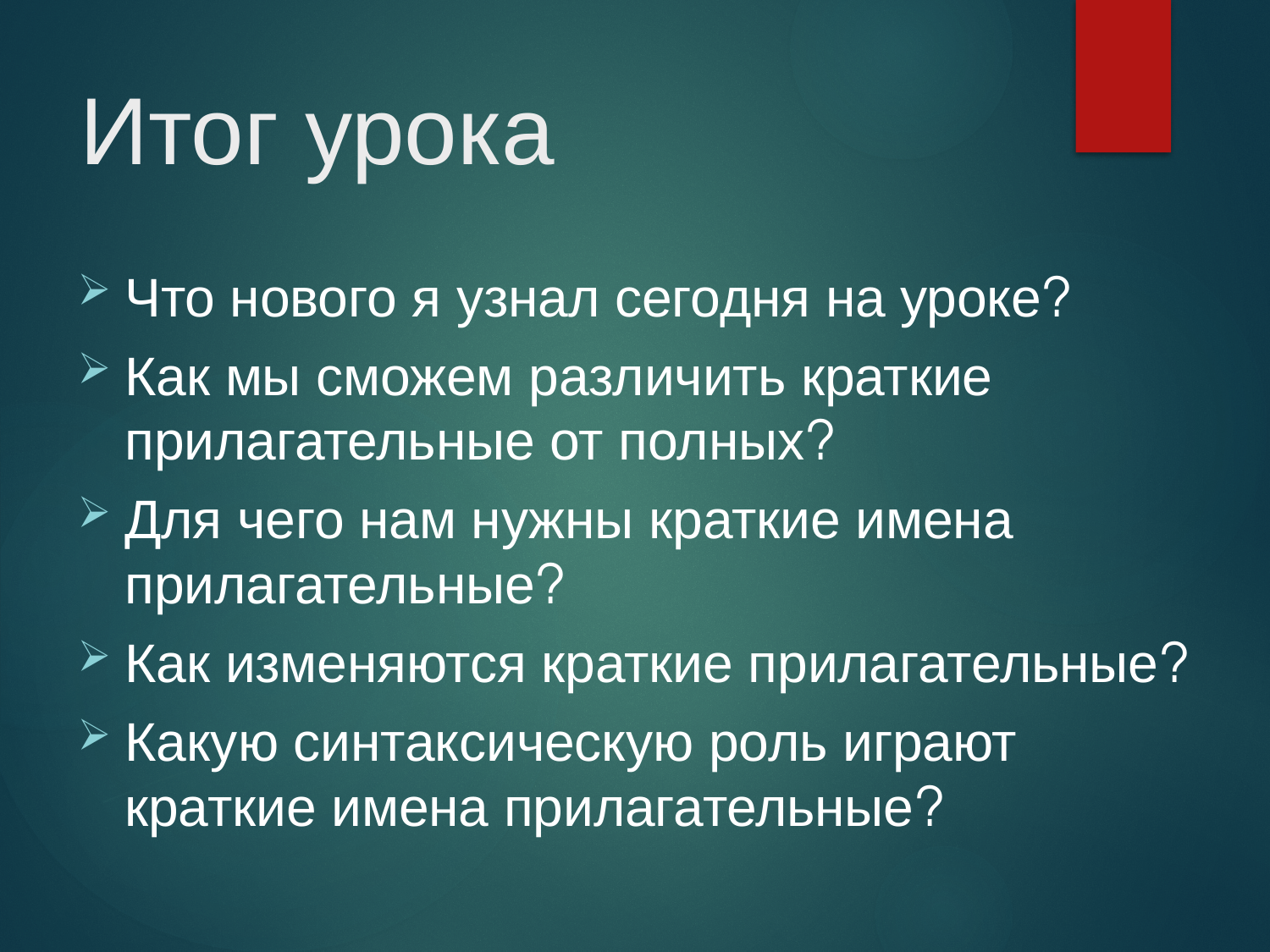

# Итог урока
Что нового я узнал сегодня на уроке?
Как мы сможем различить краткие прилагательные от полных?
Для чего нам нужны краткие имена прилагательные?
Как изменяются краткие прилагательные?
Какую синтаксическую роль играют краткие имена прилагательные?